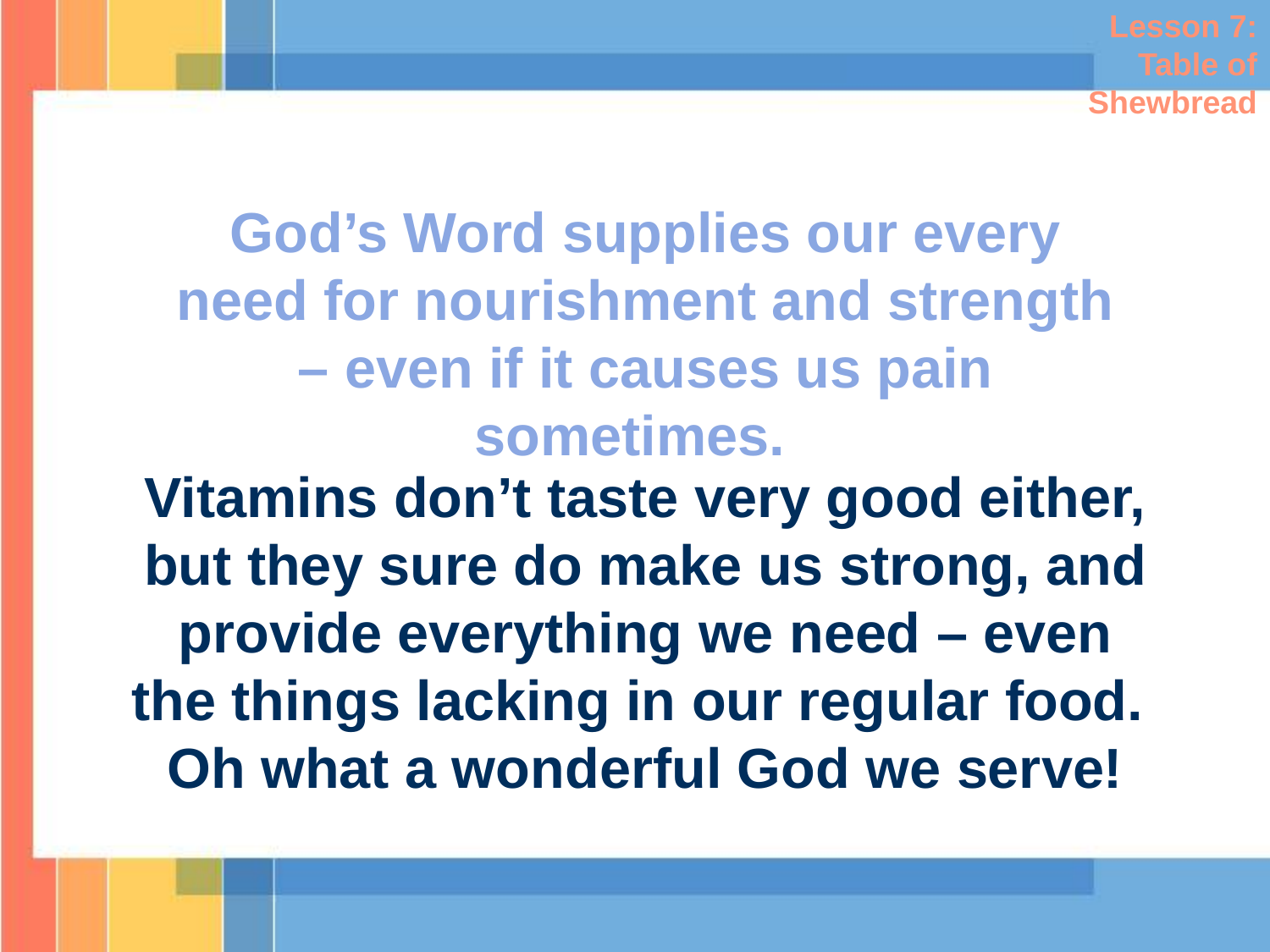

Lesson 7: Table of Shewbread
God’s Word supplies our every need for nourishment and strength – even if it causes us pain sometimes.
Vitamins don’t taste very good either, but they sure do make us strong, and provide everything we need – even the things lacking in our regular food.  Oh what a wonderful God we serve!